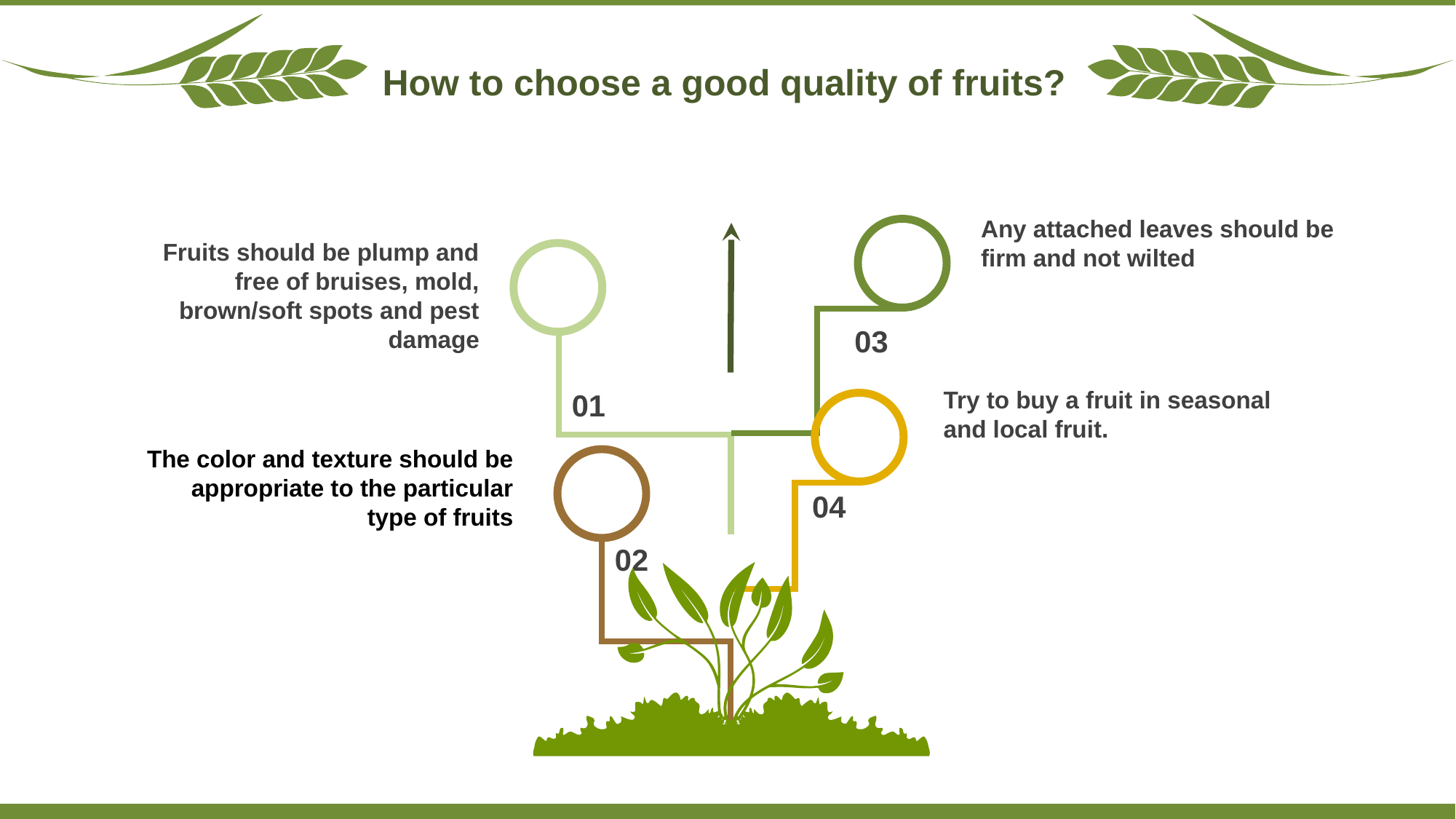

How to choose a good quality of fruits?
Any attached leaves should be firm and not wilted

Fruits should be plump and free of bruises, mold, brown/soft spots and pest damage

03
Try to buy a fruit in seasonal and local fruit.
01

The color and texture should be appropriate to the particular type of fruits

04
02